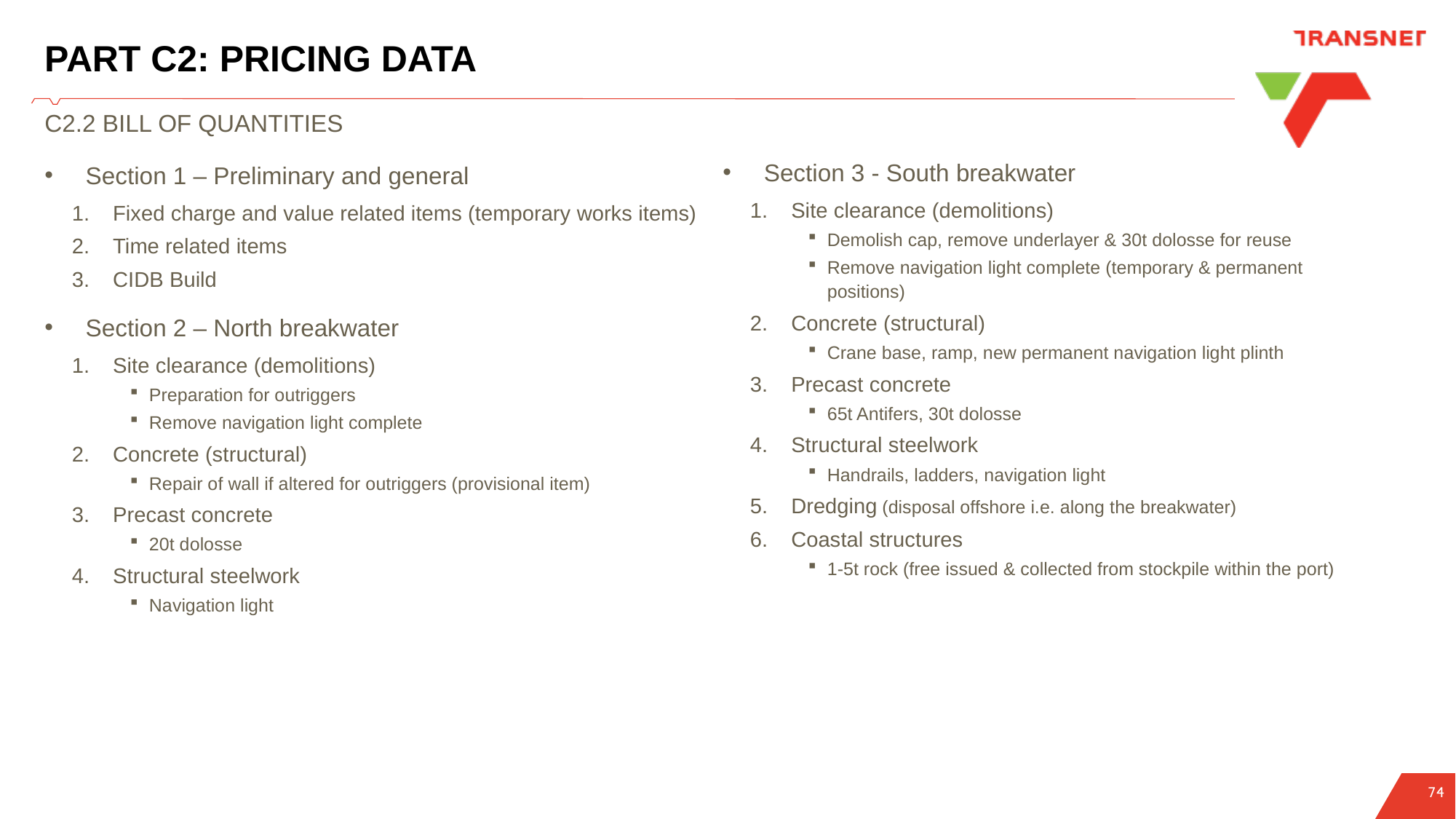

# PART C2: PRICING DATA
C2.2 BILL OF QUANTITIES
Section 1 – Preliminary and general
Fixed charge and value related items (temporary works items)
Time related items
CIDB Build
Section 2 – North breakwater
Site clearance (demolitions)
Preparation for outriggers
Remove navigation light complete
Concrete (structural)
Repair of wall if altered for outriggers (provisional item)
Precast concrete
20t dolosse
Structural steelwork
Navigation light

Section 3 - South breakwater
Site clearance (demolitions)
Demolish cap, remove underlayer & 30t dolosse for reuse
Remove navigation light complete (temporary & permanent positions)
Concrete (structural)
Crane base, ramp, new permanent navigation light plinth
Precast concrete
65t Antifers, 30t dolosse
Structural steelwork
Handrails, ladders, navigation light
Dredging (disposal offshore i.e. along the breakwater)
Coastal structures
1-5t rock (free issued & collected from stockpile within the port)

Q&A